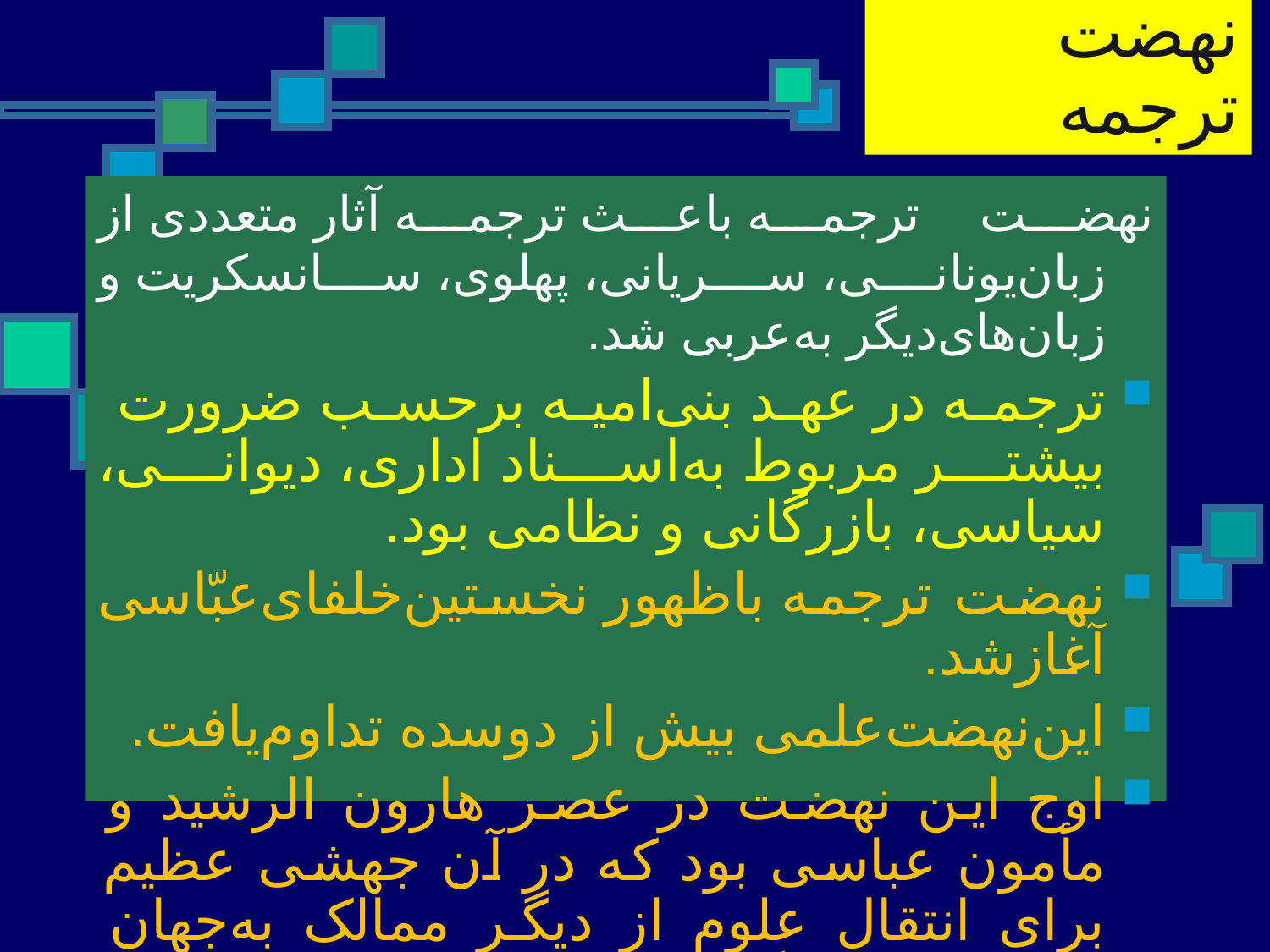

نهضت ترجمه
نهضت ترجمه باعث ترجمه آثار متعددی از زبان‌یونانی، سریانی، پهلوی، سانسکریت و زبان‌های‌دیگر به‌عربی شد.
ترجمه در عهد بنی‌امیه برحسب ضرورت بیشتر مربوط به‌اسناد اداری، دیوانی، سیاسی، بازرگانی و نظامی بود.
نهضت ترجمه باظهور نخستین‌خلفای‌عبّاسی آغازشد.
این‌نهضت‌علمی بیش از دو‌سده تداوم‌یافت.
اوج این نهضت در عصر هارون الرشید و مأمون عباسی بود که در آن جهشی عظیم برای انتقال علوم از دیگر ممالک به‌جهان اسلام صورت گرفت.